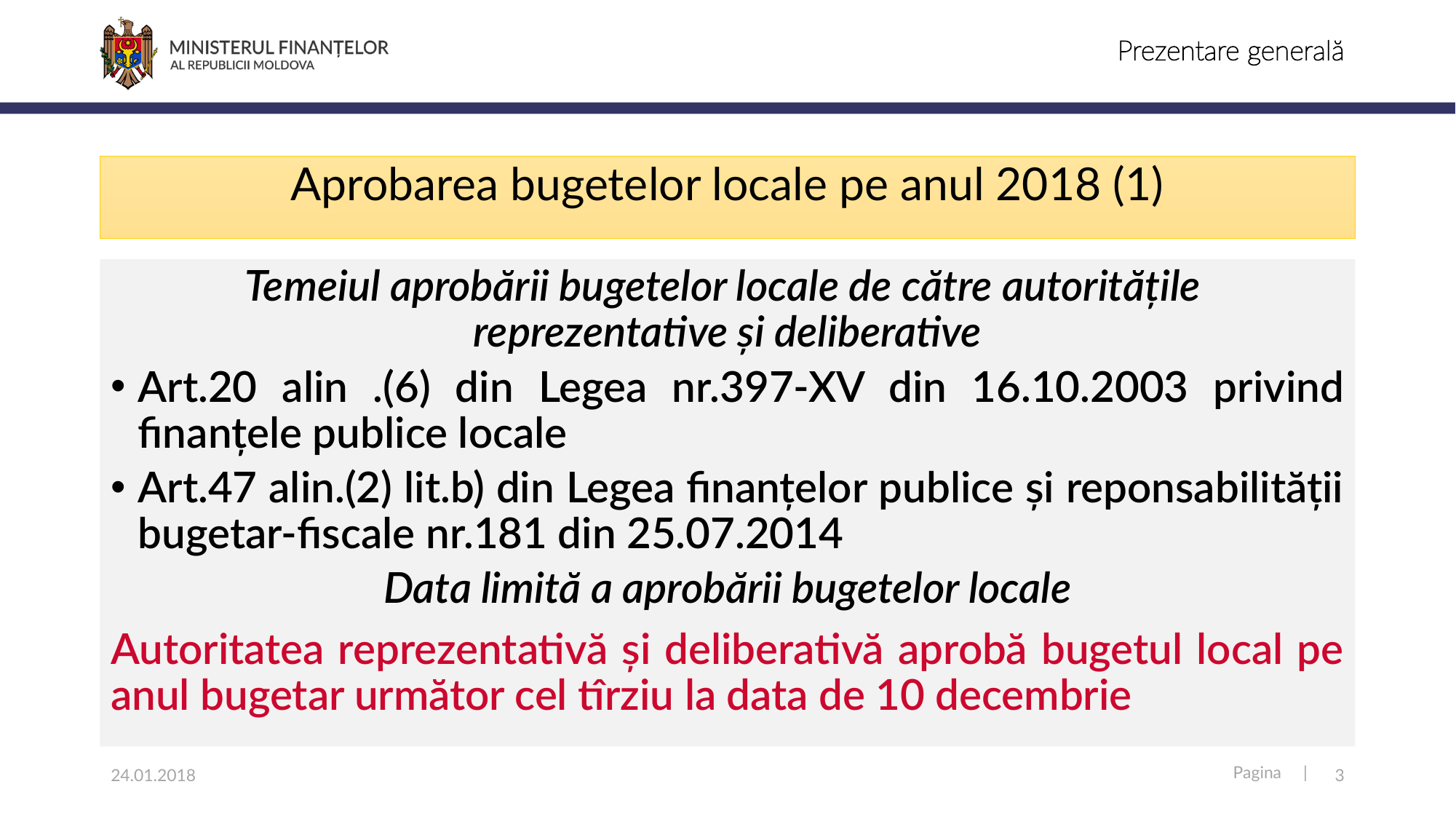

Prezentare generală
# Aprobarea bugetelor locale pe anul 2018 (1)
Temeiul aprobării bugetelor locale de către autoritățile
reprezentative și deliberative
Art.20 alin .(6) din Legea nr.397-XV din 16.10.2003 privind finanțele publice locale
Art.47 alin.(2) lit.b) din Legea finanțelor publice și reponsabilității bugetar-fiscale nr.181 din 25.07.2014
Data limită a aprobării bugetelor locale
Autoritatea reprezentativă și deliberativă aprobă bugetul local pe anul bugetar următor cel tîrziu la data de 10 decembrie
24.01.2018
3